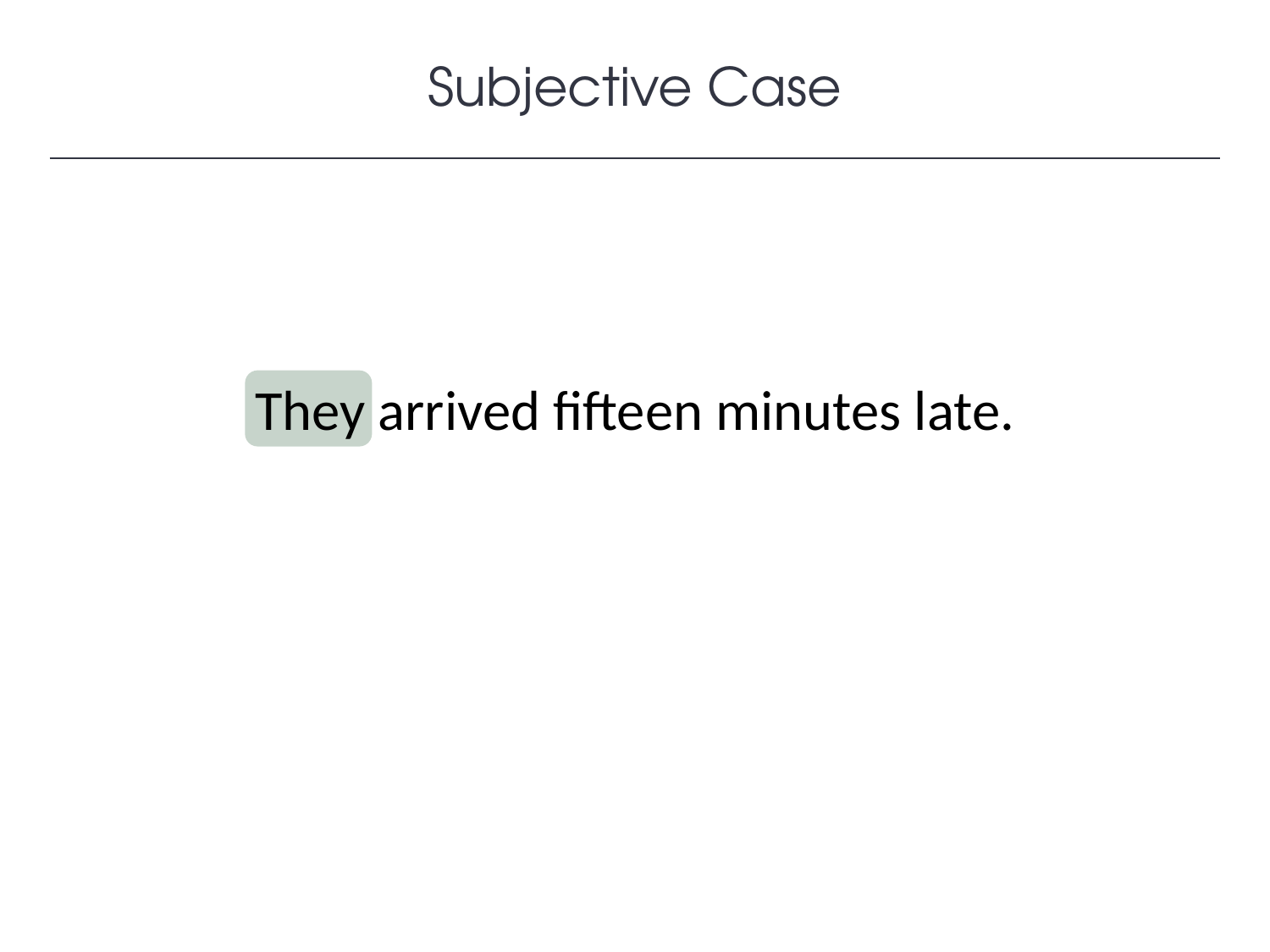

Subjective Case
HAWKES LEARNING
They arrived fifteen minutes late.